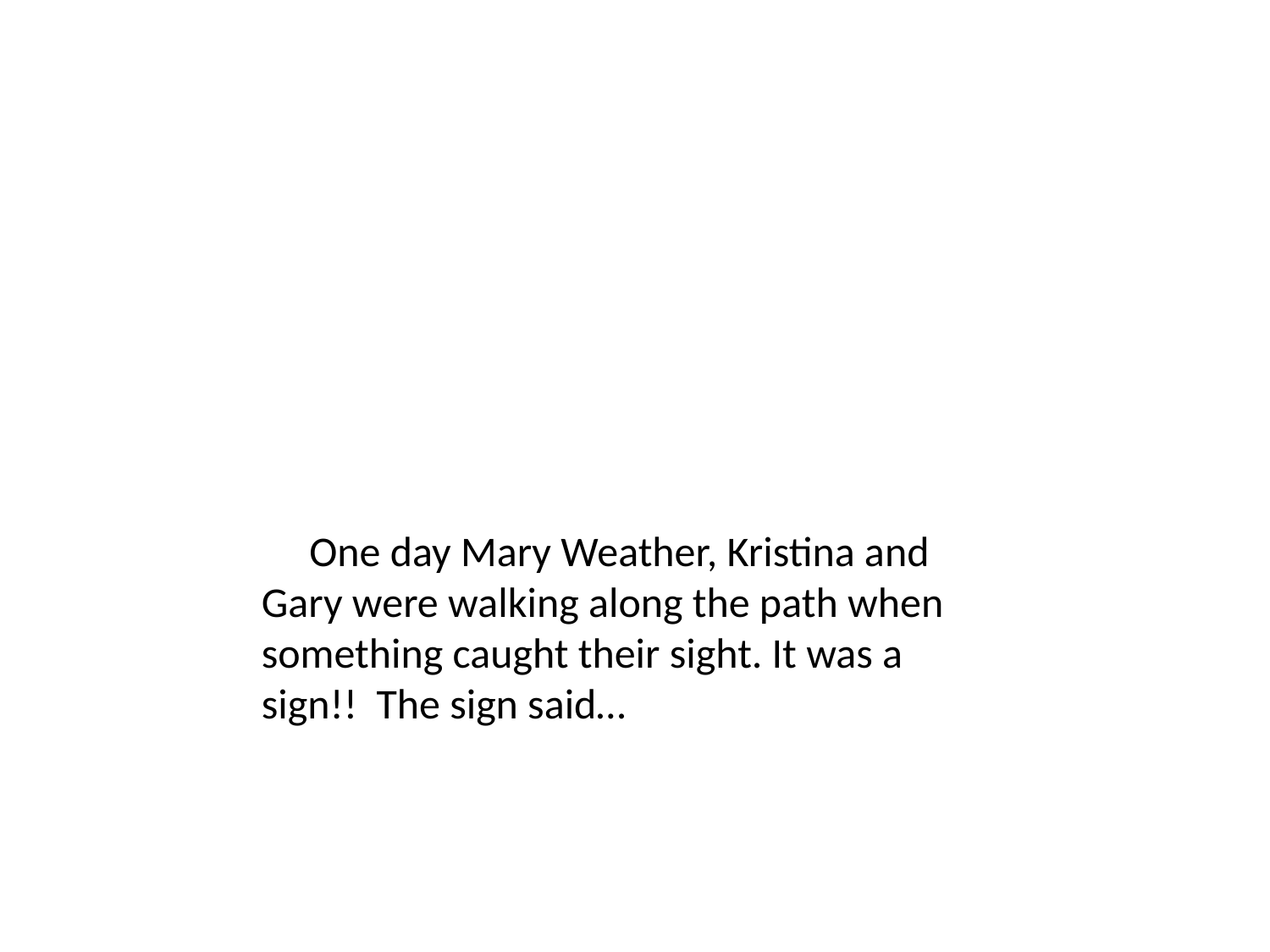

One day Mary Weather, Kristina and Gary were walking along the path when something caught their sight. It was a sign!!  The sign said…